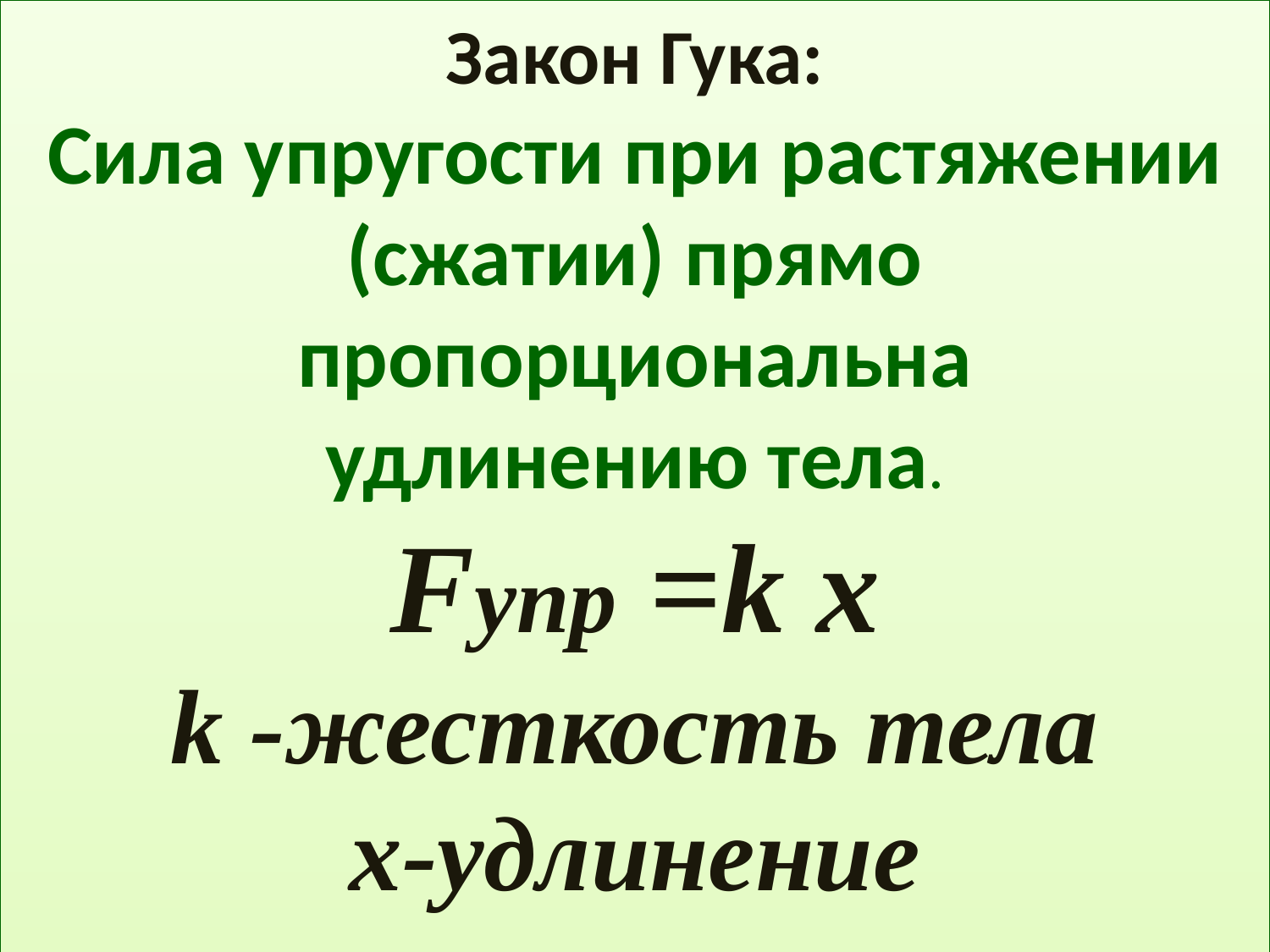

Закон Гука:
Сила упругости при растяжении
(сжатии) прямо пропорциональна
удлинению тела.
Fупр =k x
k -жесткость тела
х-удлинение